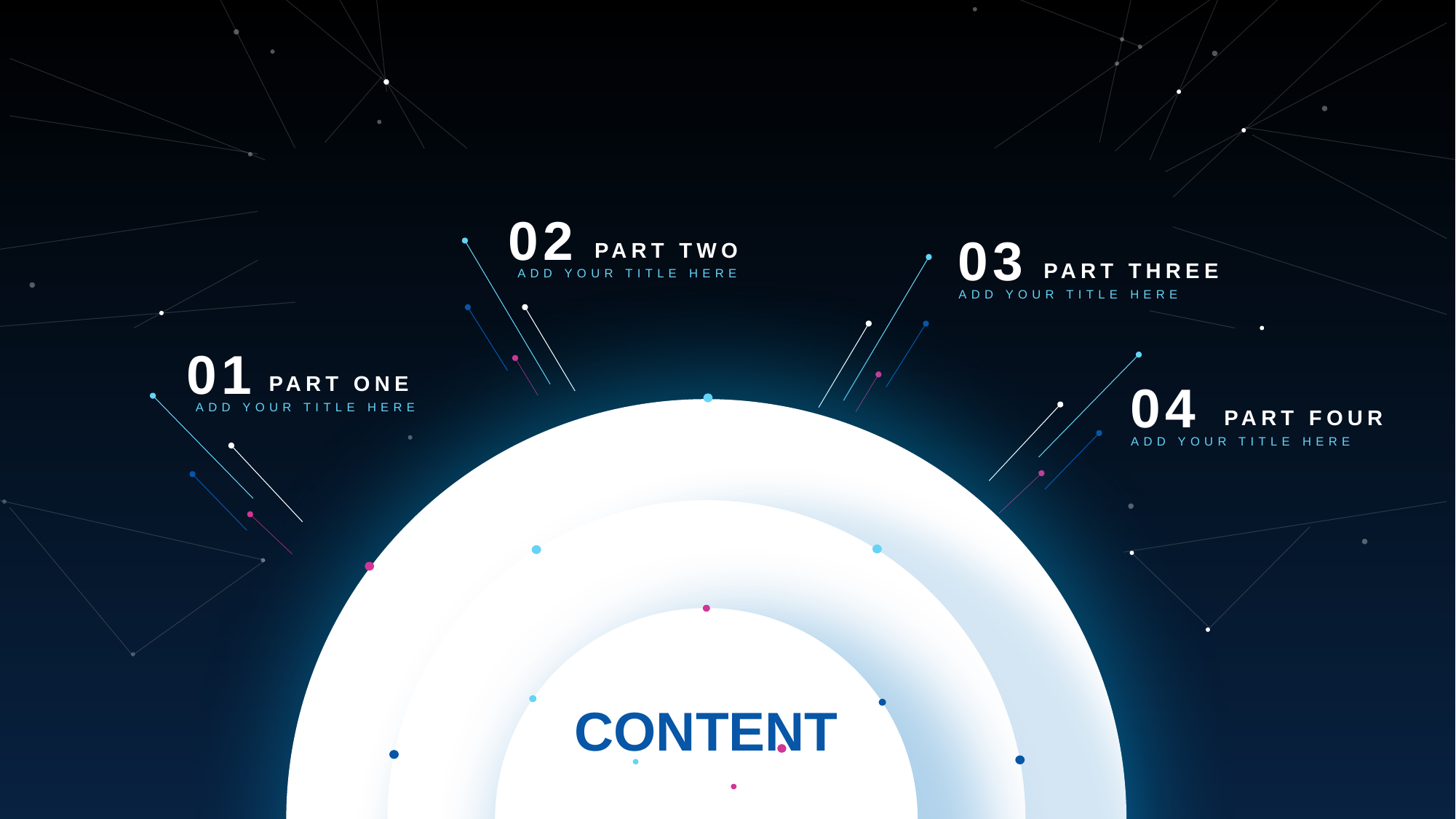

02
PART TWO
ADD YOUR TITLE HERE
03
PART THREE
ADD YOUR TITLE HERE
01
PART ONE
ADD YOUR TITLE HERE
04
PART FOUR
ADD YOUR TITLE HERE

CONTENT